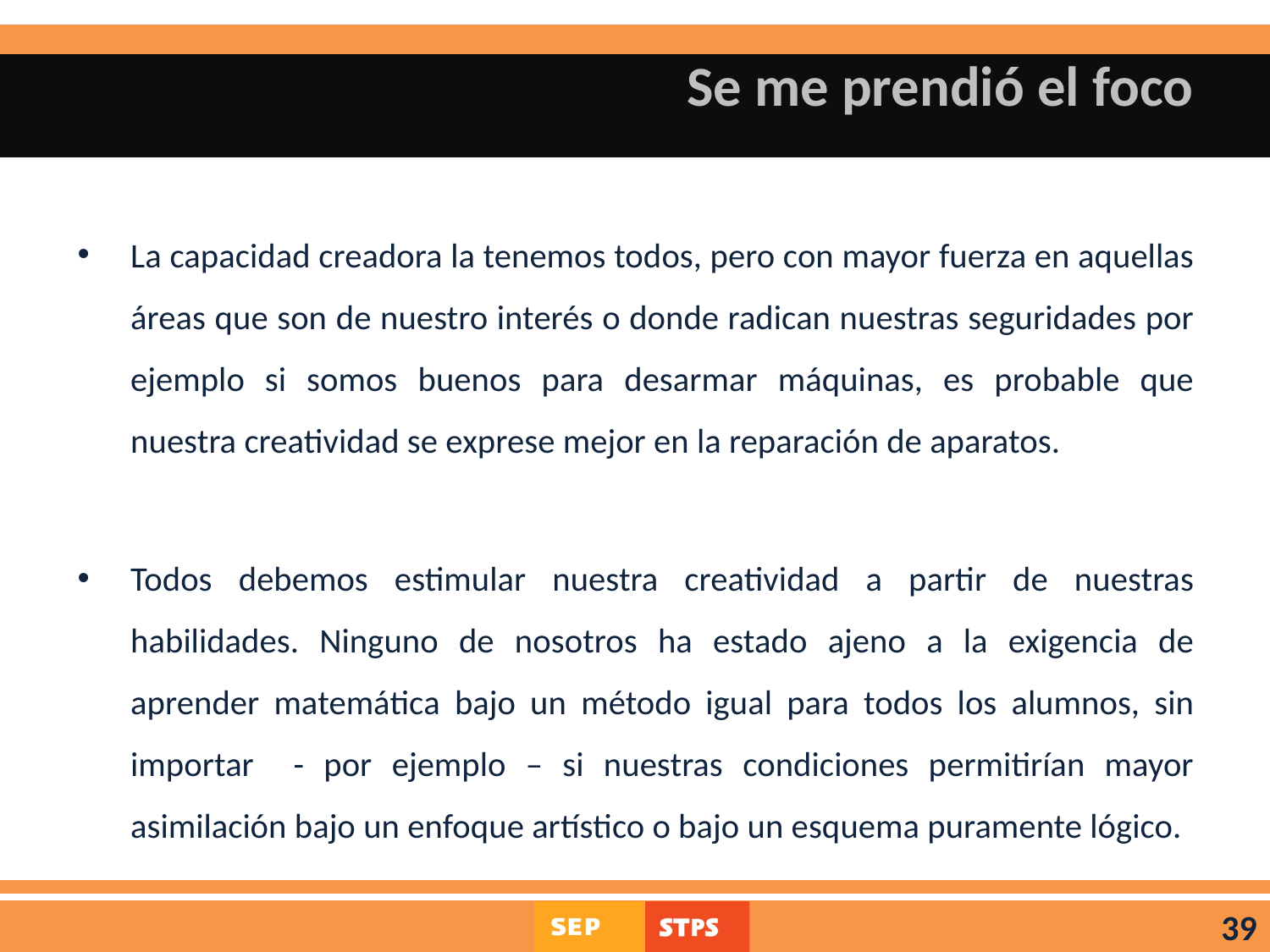

# Se me prendió el foco
La capacidad creadora la tenemos todos, pero con mayor fuerza en aquellas áreas que son de nuestro interés o donde radican nuestras seguridades por ejemplo si somos buenos para desarmar máquinas, es probable que nuestra creatividad se exprese mejor en la reparación de aparatos.

Todos debemos estimular nuestra creatividad a partir de nuestras habilidades. Ninguno de nosotros ha estado ajeno a la exigencia de aprender matemática bajo un método igual para todos los alumnos, sin importar  - por ejemplo – si nuestras condiciones permitirían mayor asimilación bajo un enfoque artístico o bajo un esquema puramente lógico.

39